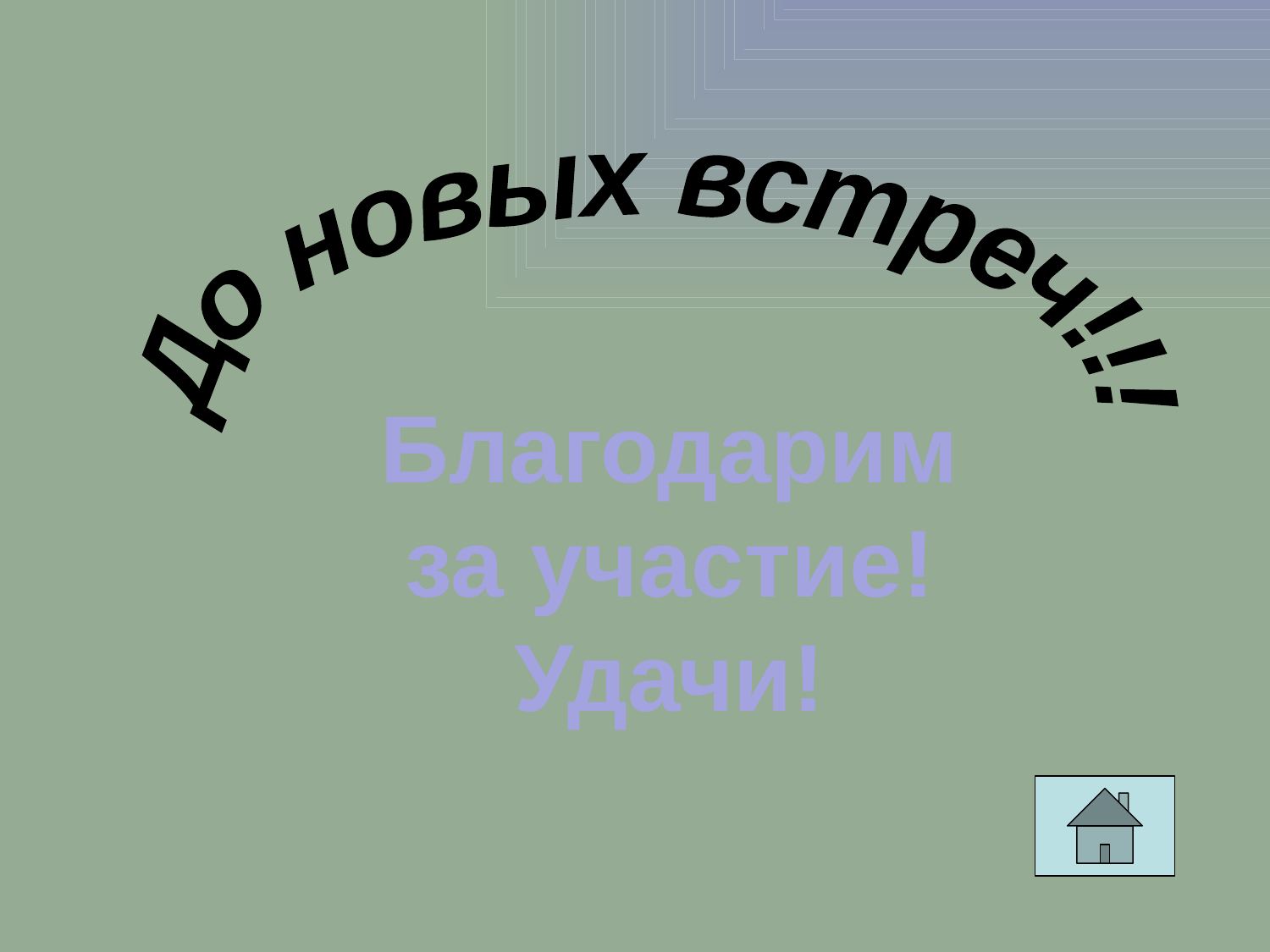

До новых встреч!!!
Благодарим
за участие!
Удачи!